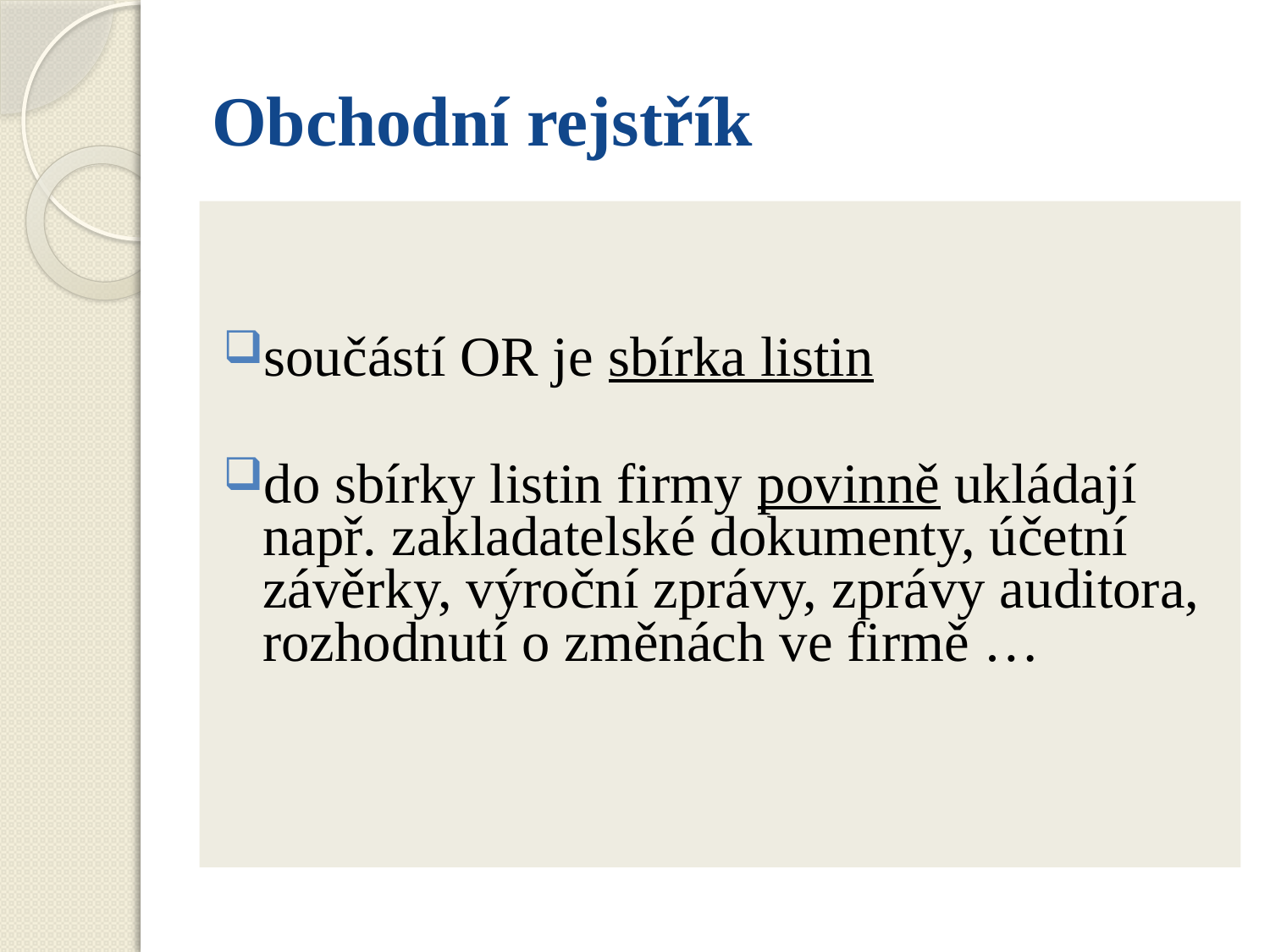

# Obchodní rejstřík

součástí OR je sbírka listin

do sbírky listin firmy povinně ukládají např. zakladatelské dokumenty, účetní závěrky, výroční zprávy, zprávy auditora, rozhodnutí o změnách ve firmě …